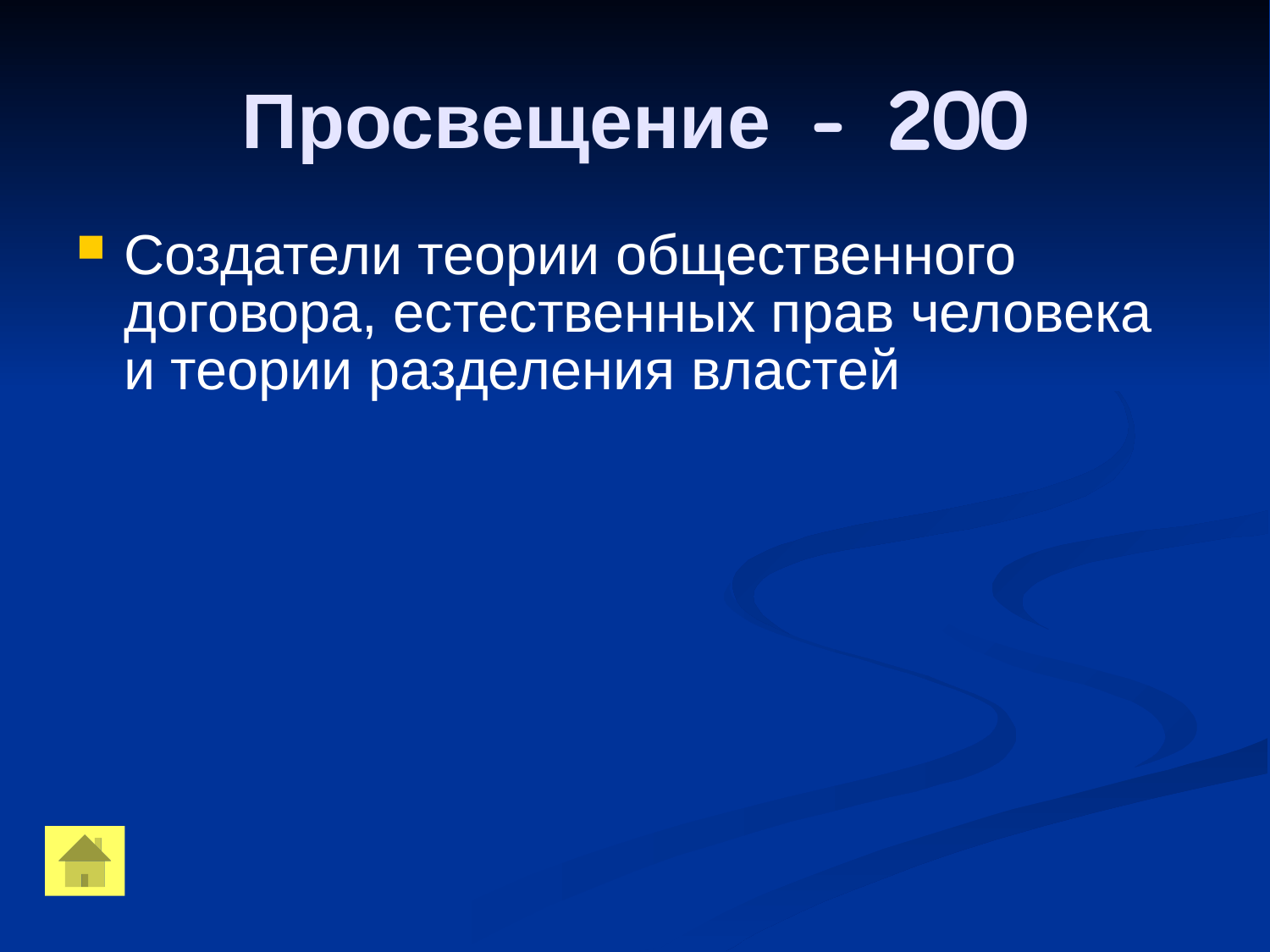

Просвещение - 200
Создатели теории общественного договора, естественных прав человека и теории разделения властей